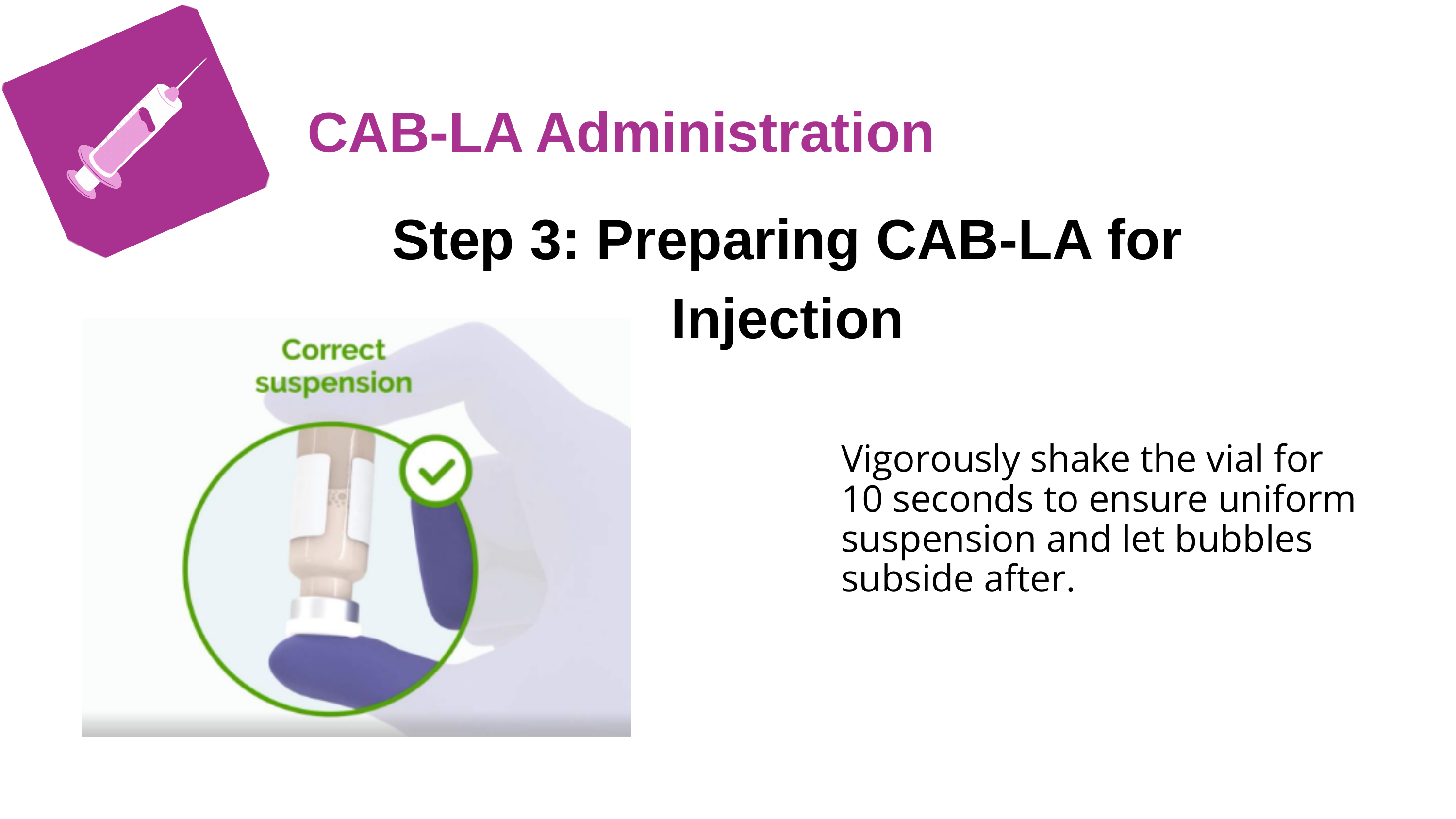

C
CAB-LA Administration
Step 3: Preparing CAB-LA for Injection

Vigorously shake the vial for 10 seconds to ensure uniform suspension and let bubbles subside after.